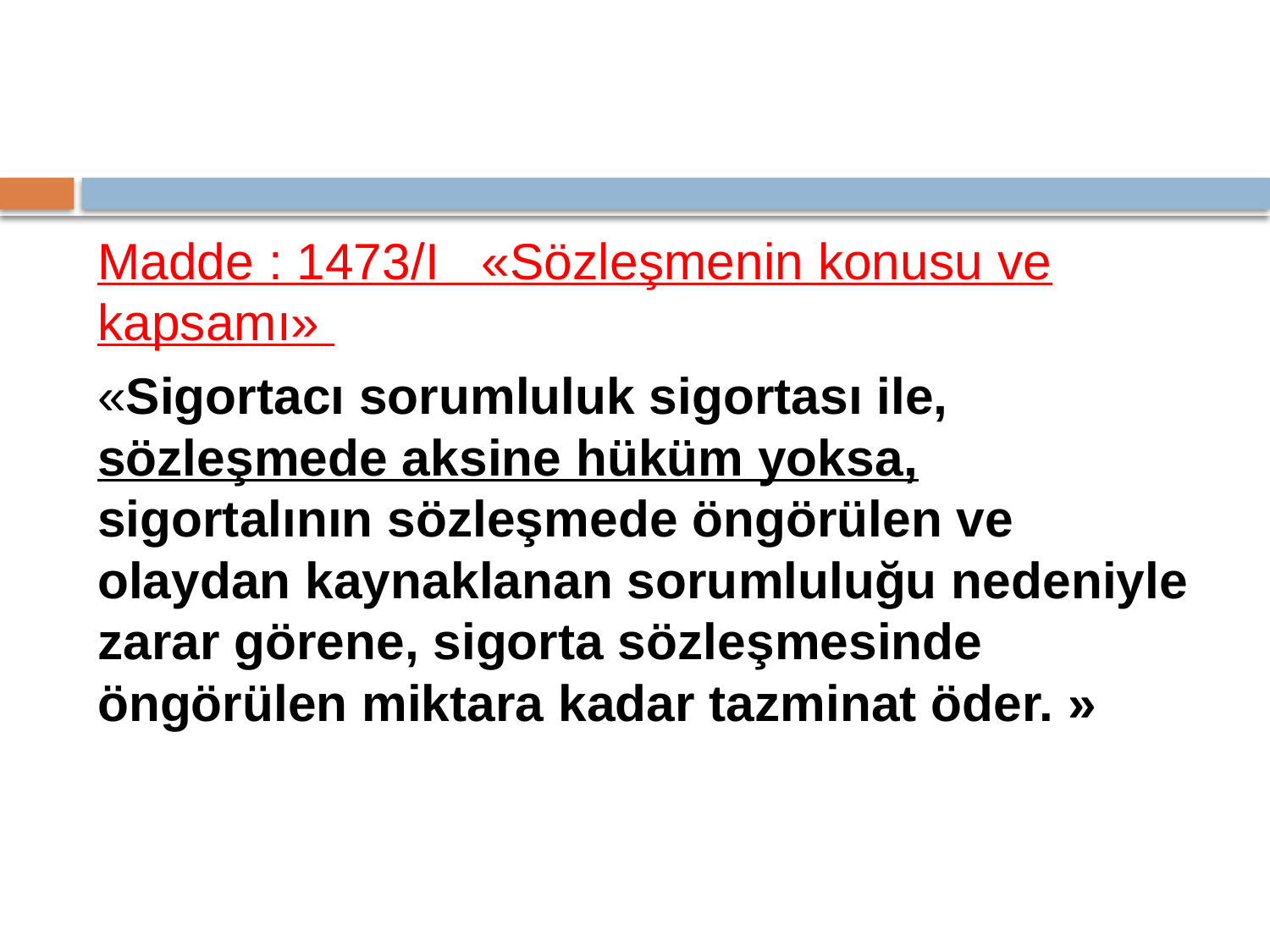

Madde : 1473/I   «Sözleşmenin konusu ve kapsamı»
«Sigortacı sorumluluk sigortası ile, sözleşmede aksine hüküm yoksa, sigortalının sözleşmede öngörülen ve olaydan kaynaklanan sorumluluğu nedeniyle zarar görene, sigorta sözleşmesinde öngörülen miktara kadar tazminat öder. »